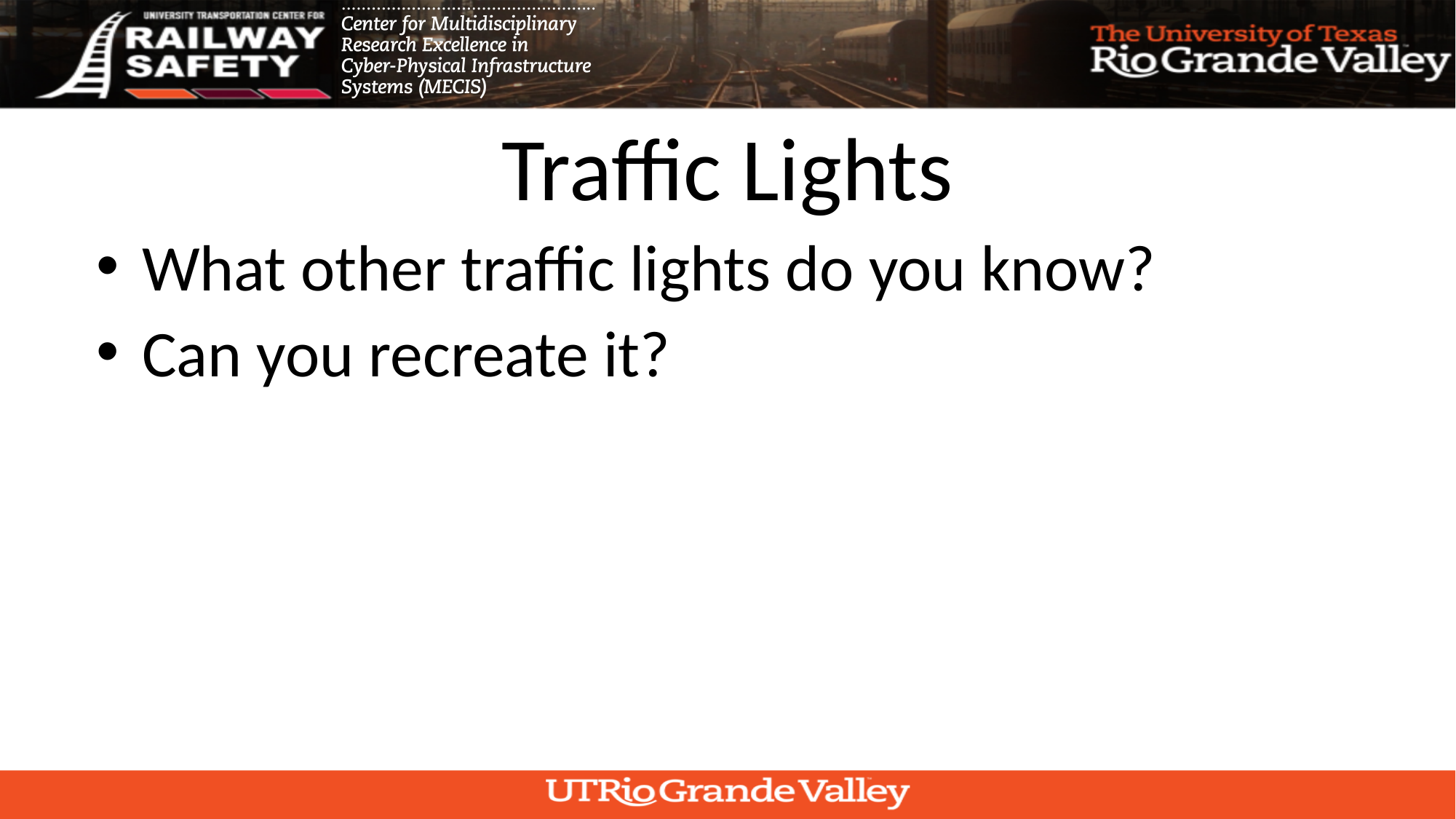

# Traffic Lights
What other traffic lights do you know?
Can you recreate it?